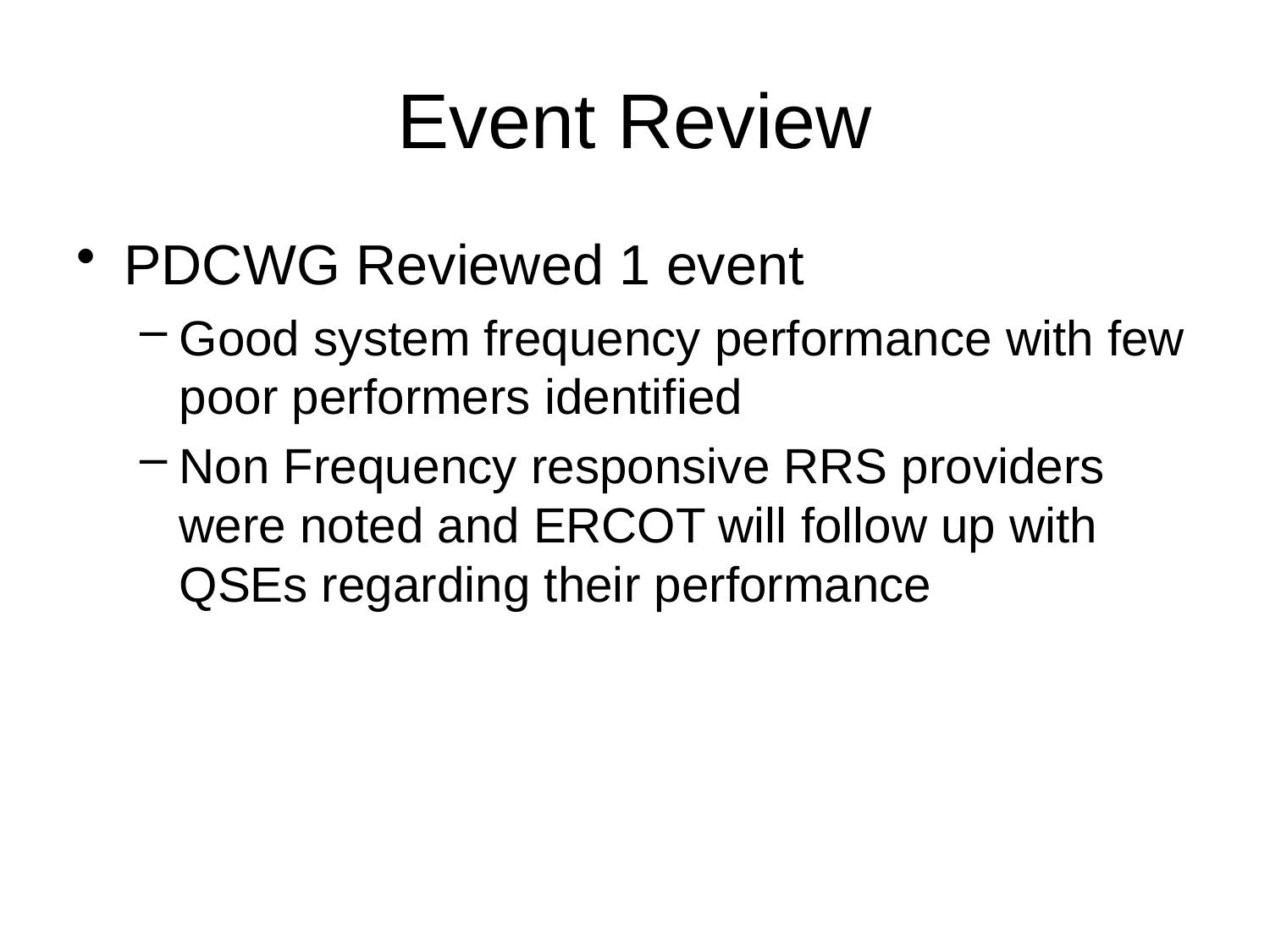

# Event Review
PDCWG Reviewed 1 event
Good system frequency performance with few poor performers identified
Non Frequency responsive RRS providers were noted and ERCOT will follow up with QSEs regarding their performance